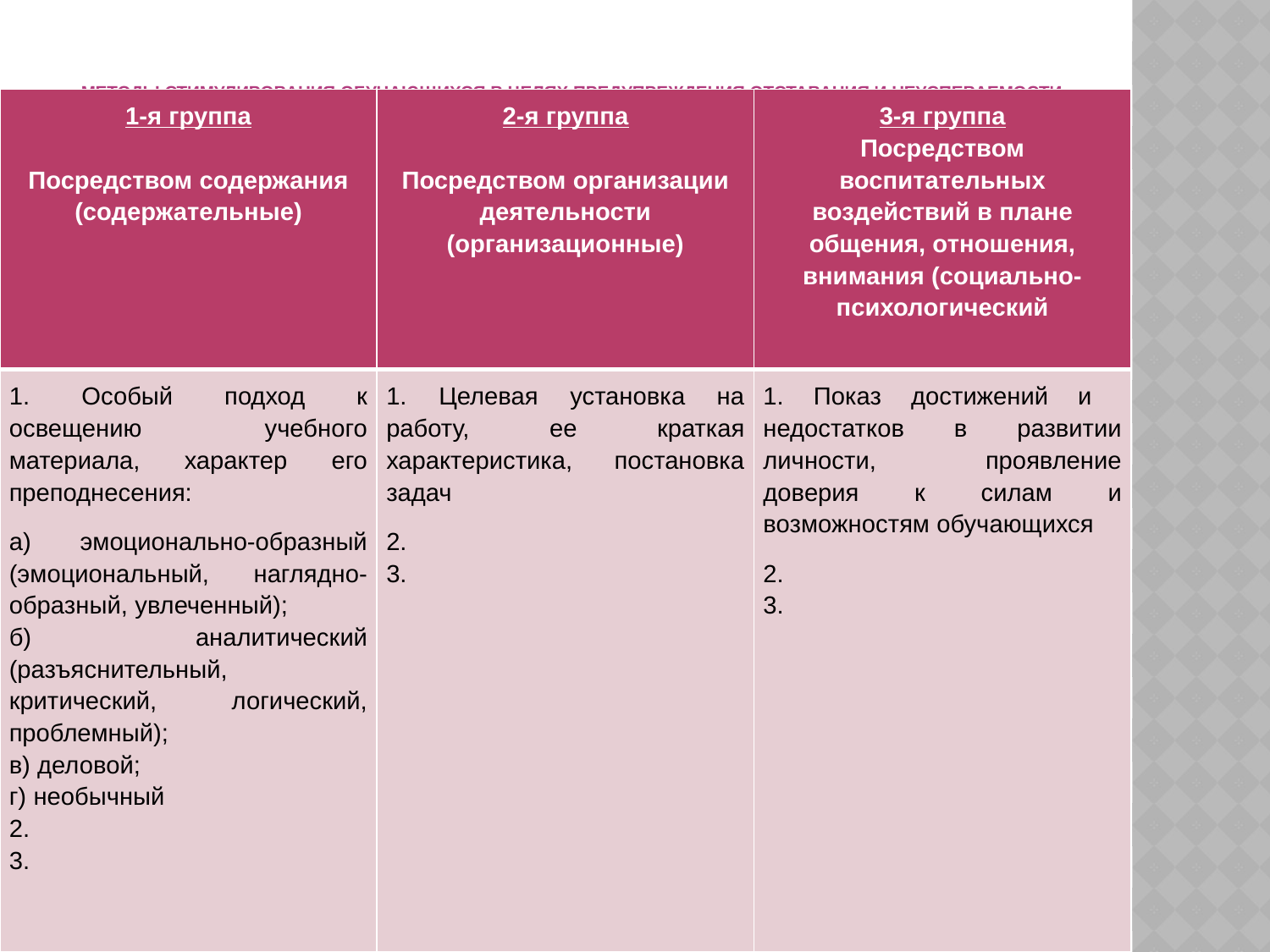

# Методы стимулирования обучающихся в целях предупреждения отставания и неуспеваемости
| 1-я группа Посредством содержания (содержательные) | 2-я группа Посредством организации деятельности (организационные) | 3-я группа Посредством воспитательных воздействий в плане общения, отношения, внимания (социально-психологический |
| --- | --- | --- |
| 1. Особый подход к освещению учебного материала, характер его преподнесения: а) эмоционально-образный (эмоциональный, наглядно-образный, увлеченный); б) аналитический (разъяснительный, критический, логический, проблемный); в) деловой; г) необычный 2. 3. | 1. Целевая установка на работу, ее краткая характеристика, постановка задач 2. 3. | 1. Показ достижений и недостатков в развитии личности, проявление доверия к силам и возможностям обучающихся 2. 3. |